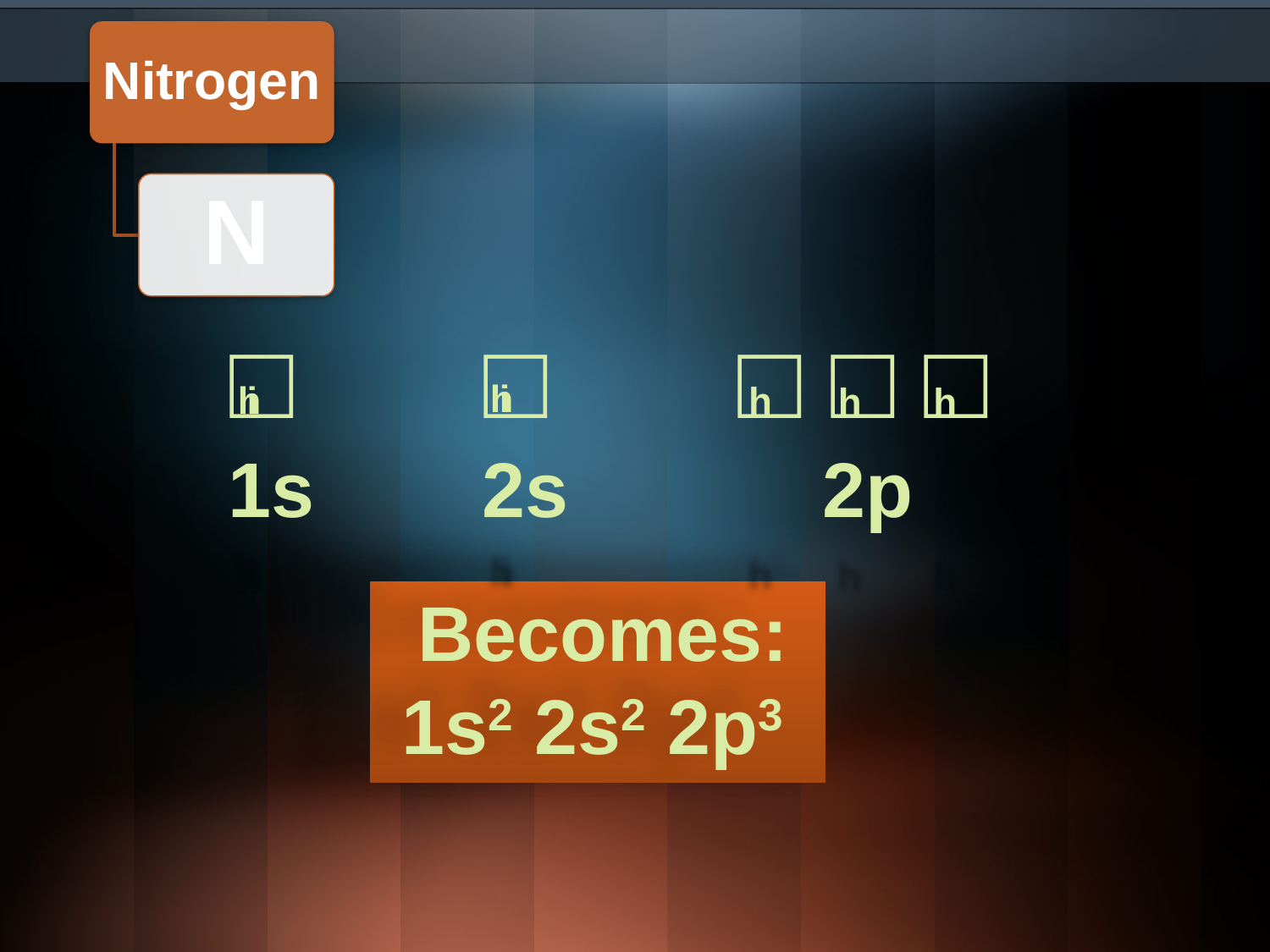

Nitrogen
N
□	 	□	 	□ □ □
1s	 	2s      	    2p
hi
hi
h
h
h
Becomes:
1s2 2s2 2p3